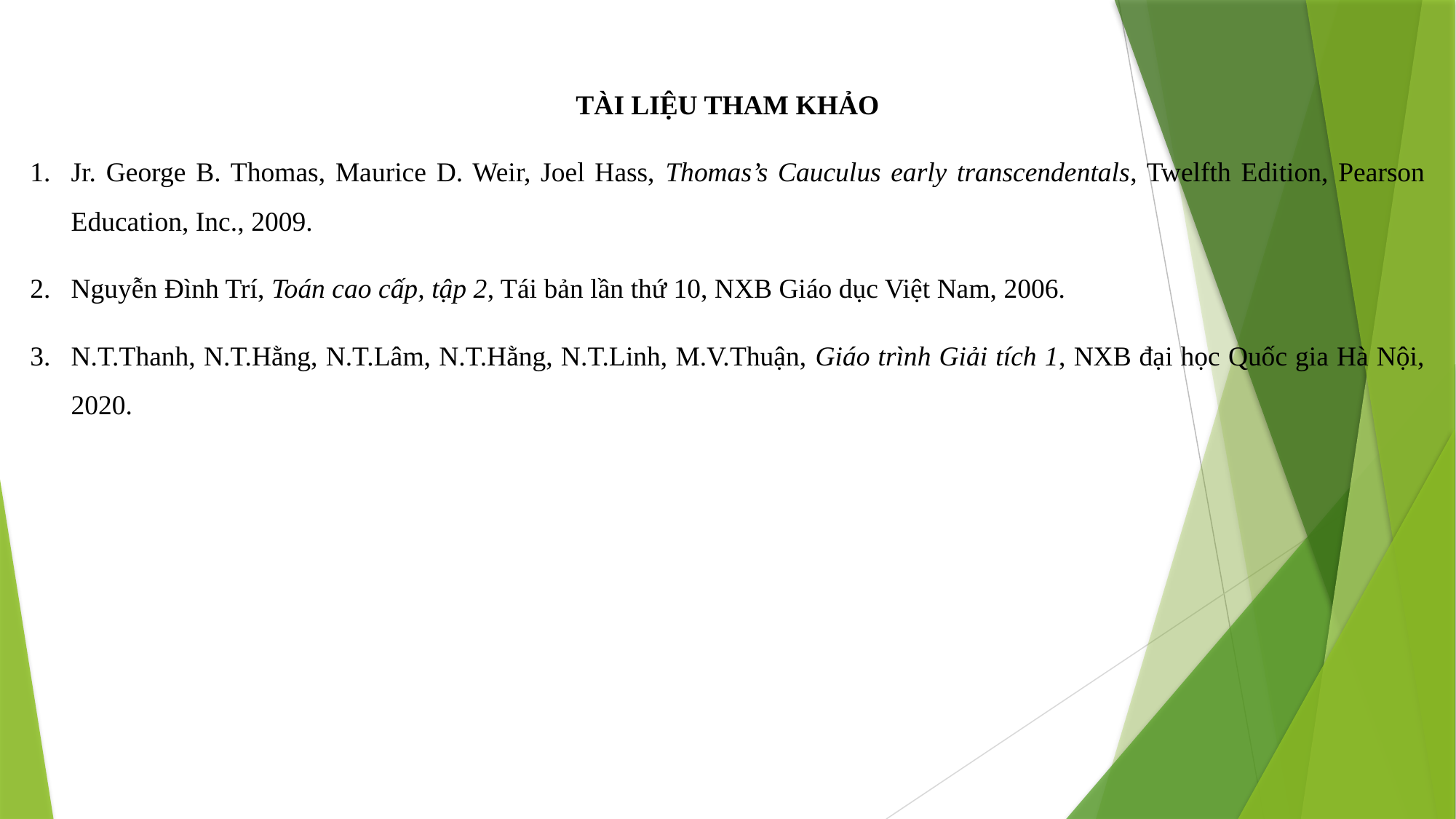

TÀI LIỆU THAM KHẢO
Jr. George B. Thomas, Maurice D. Weir, Joel Hass, Thomas’s Cauculus early transcendentals, Twelfth Edition, Pearson Education, Inc., 2009.
Nguyễn Đình Trí, Toán cao cấp, tập 2, Tái bản lần thứ 10, NXB Giáo dục Việt Nam, 2006.
N.T.Thanh, N.T.Hằng, N.T.Lâm, N.T.Hằng, N.T.Linh, M.V.Thuận, Giáo trình Giải tích 1, NXB đại học Quốc gia Hà Nội, 2020.